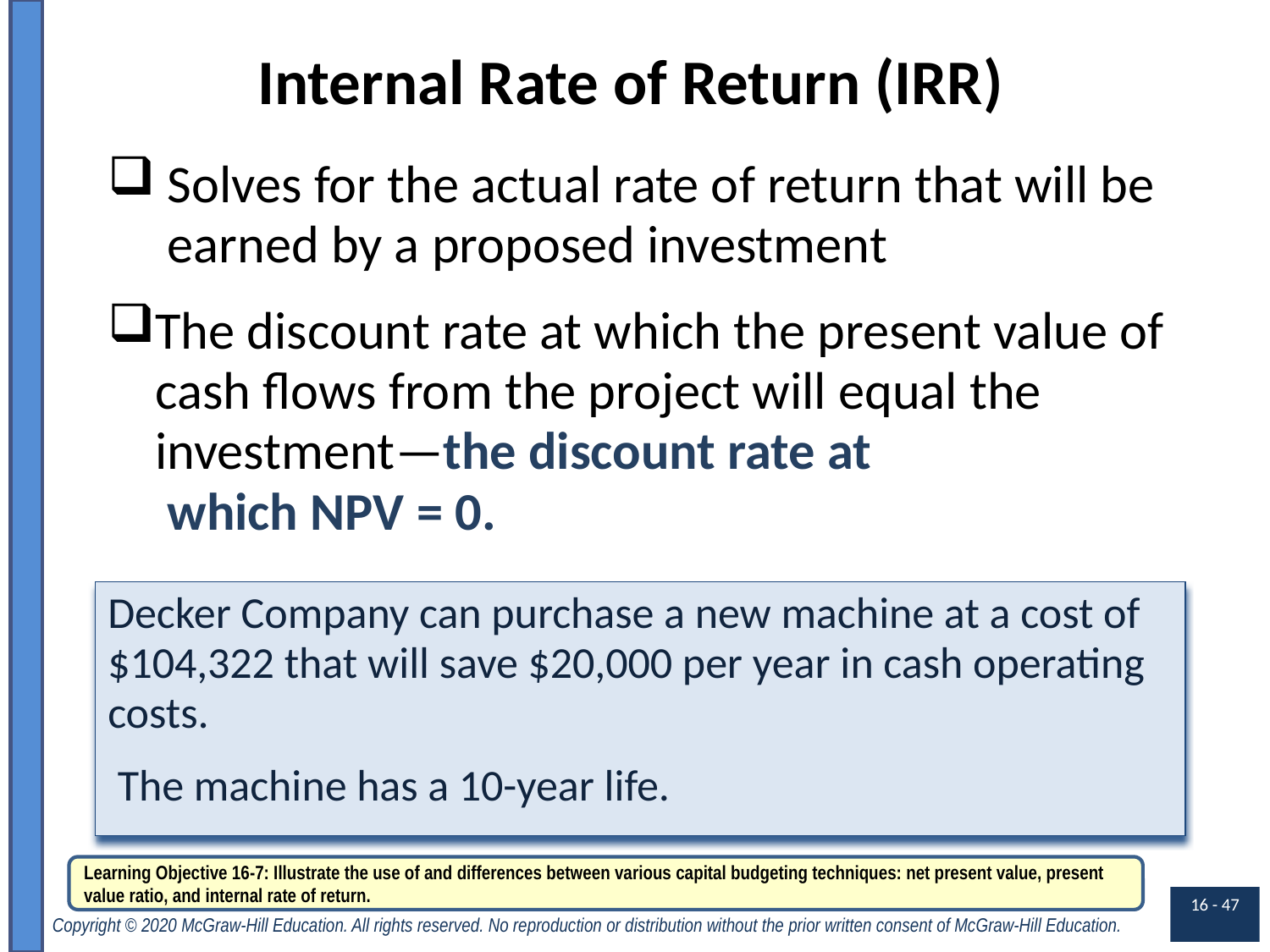

# Internal Rate of Return (IRR)
 Solves for the actual rate of return that will be
 earned by a proposed investment
The discount rate at which the present value of cash flows from the project will equal the investment—the discount rate at
 which NPV = 0.
Decker Company can purchase a new machine at a cost of $104,322 that will save $20,000 per year in cash operating costs.
 The machine has a 10-year life.
Learning Objective 16-7: Illustrate the use of and differences between various capital budgeting techniques: net present value, present value ratio, and internal rate of return.